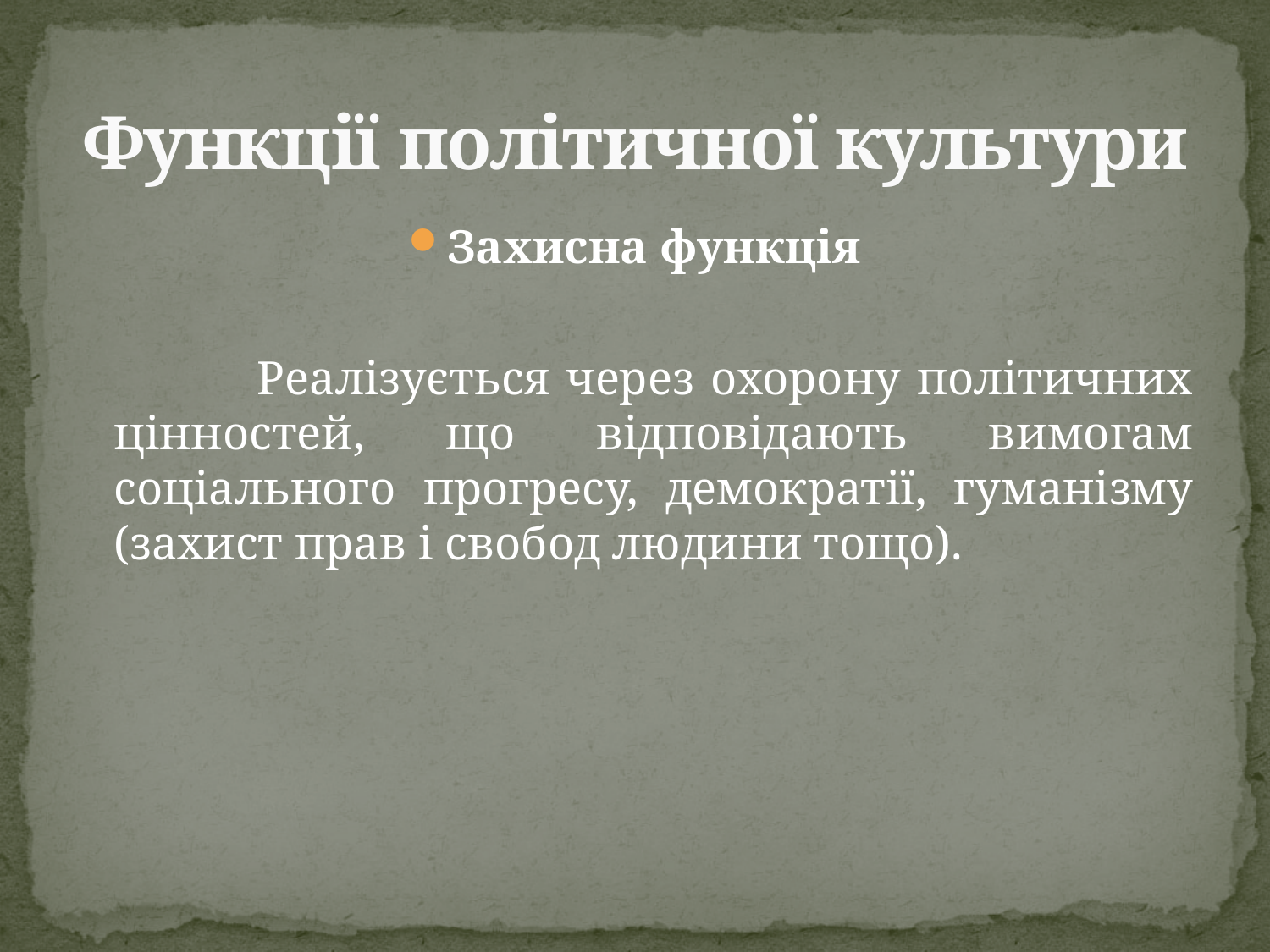

# Функції політичної культури
Захисна функція

		 Реалізується через охорону політичних цінностей, що відповідають вимогам соціального прогресу, демократії, гуманізму (захист прав і свобод людини тощо).